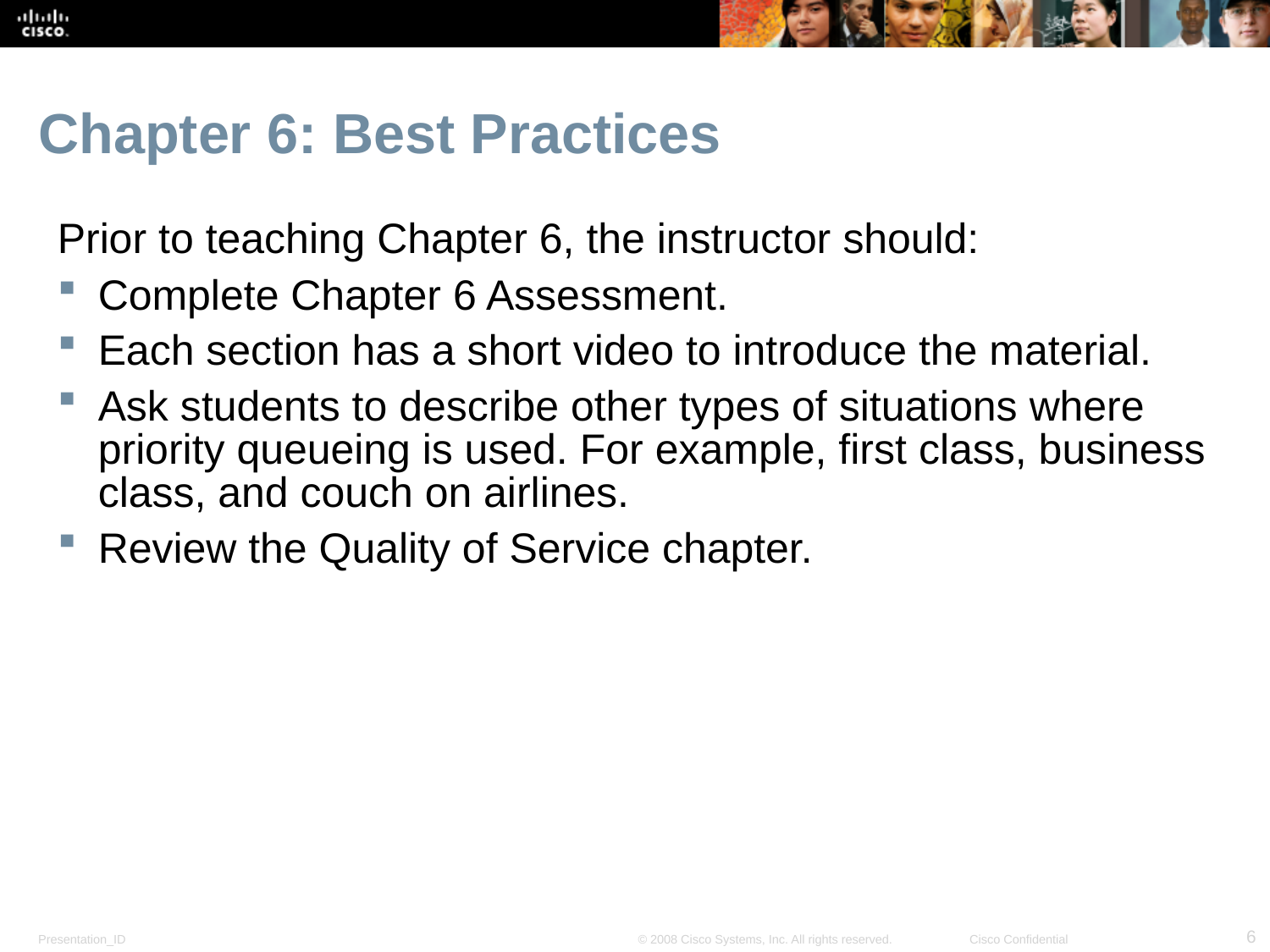

# Chapter 6: Best Practices
Prior to teaching Chapter 6, the instructor should:
Complete Chapter 6 Assessment.
Each section has a short video to introduce the material.
Ask students to describe other types of situations where priority queueing is used. For example, first class, business class, and couch on airlines.
Review the Quality of Service chapter.